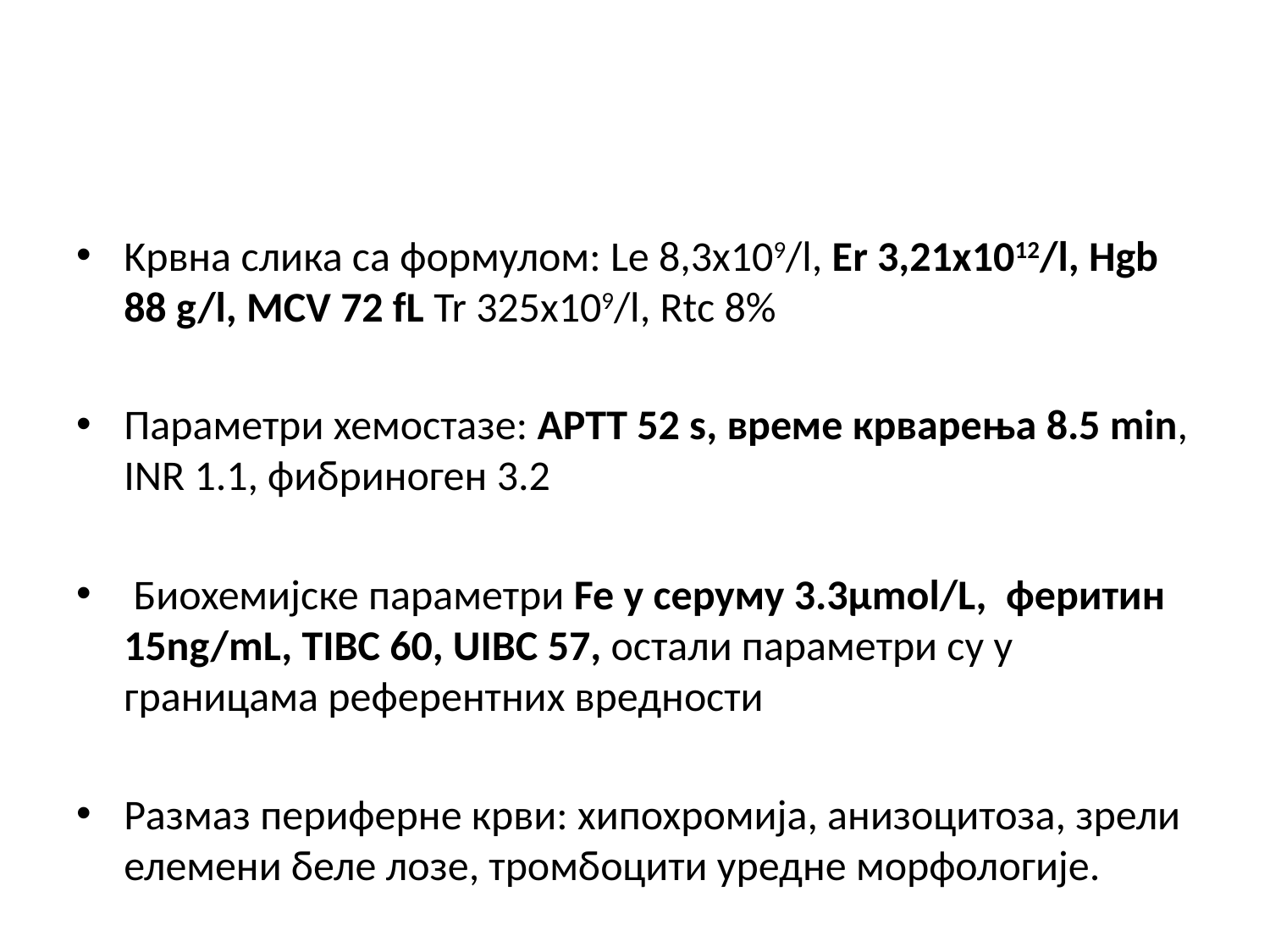

#
Kрвна слика са формулом: Le 8,3х109/l, Er 3,21x1012/l, Hgb 88 g/l, MCV 72 fL Tr 325x109/l, Rtc 8%

Параметри хемостазе: APTT 52 s, време крварења 8.5 min, INR 1.1, фибриноген 3.2

 Биохемијске параметри Fe у серуму 3.3µmol/L,  феритин 15ng/mL, TIBC 60, UIBC 57, остали параметри су у границама референтних вредности

Размаз периферне крви: хипохромија, анизоцитоза, зрели елемени беле лозе, тромбоцити уредне морфологије.